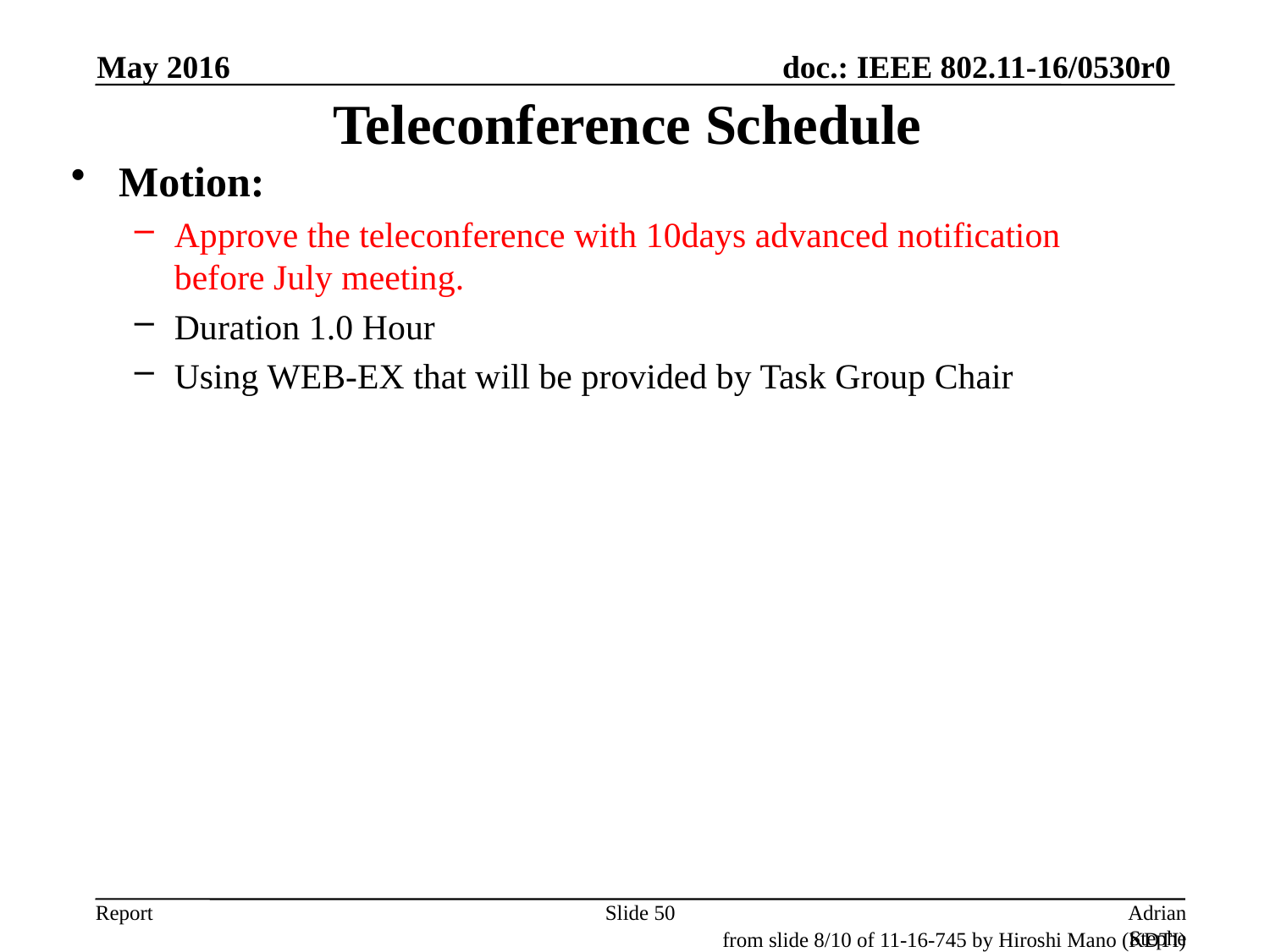

May 2016
# Teleconference Schedule
Motion:
Approve the teleconference with 10days advanced notification before July meeting.
Duration 1.0 Hour
Using WEB-EX that will be provided by Task Group Chair

Slide 50
Adrian Stephens, Intel Corporation
from slide 8/10 of 11-16-745 by Hiroshi Mano (KDTI)